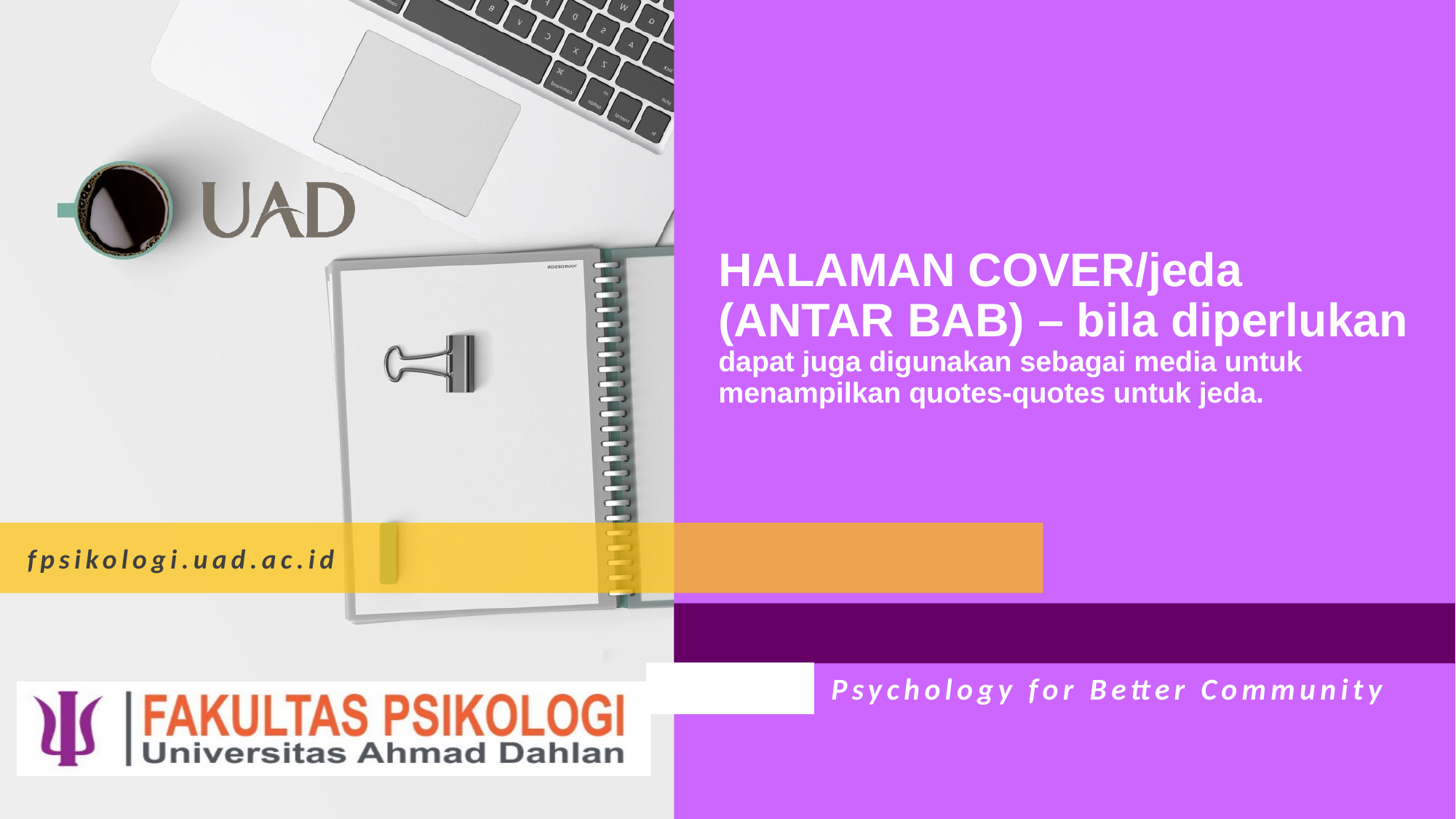

# HALAMAN COVER/jeda (ANTAR BAB) – bila diperlukan dapat juga digunakan sebagai media untuk menampilkan quotes-quotes untuk jeda.